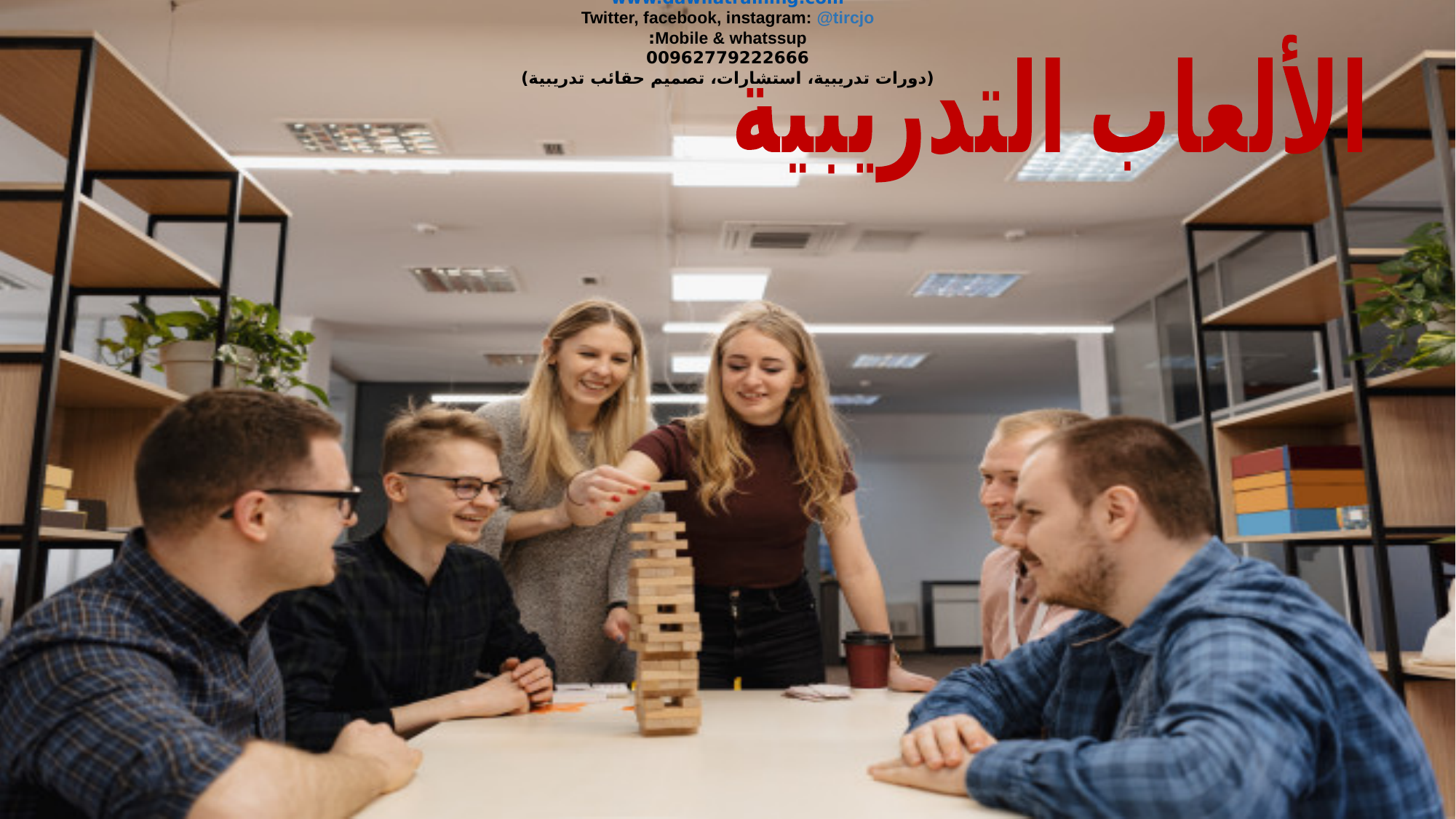

مركز أبحاث الدولية للتدريب
www.dawliatraining.com
Twitter, facebook, instagram: @tircjo
Mobile & whatssup:
00962779222666
(دورات تدريبية، استشارات، تصميم حقائب تدريبية)
الألعاب التدريبية